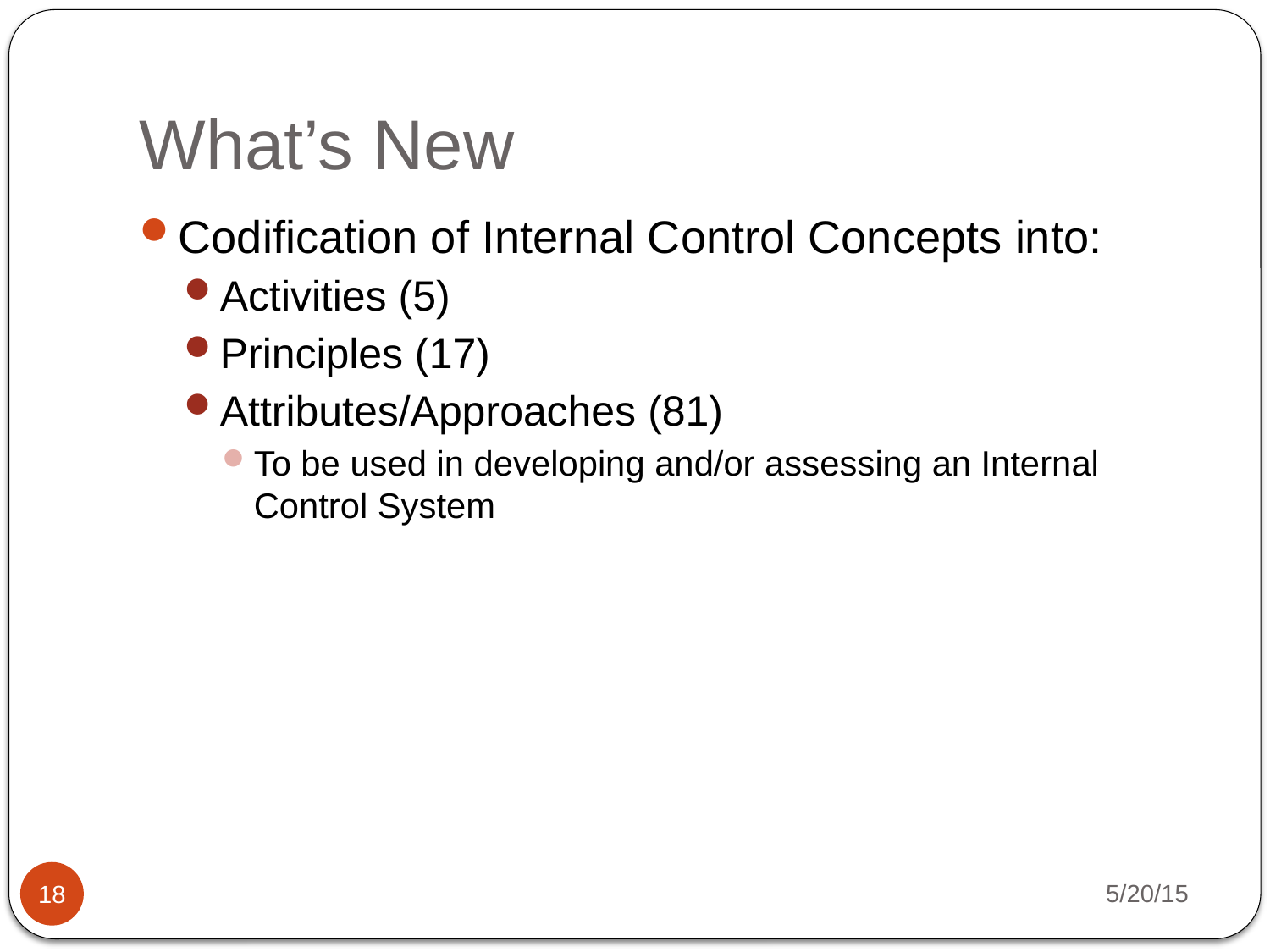

# What’s New
Codification of Internal Control Concepts into:
Activities (5)
Principles (17)
Attributes/Approaches (81)
To be used in developing and/or assessing an Internal Control System

5/20/15
18